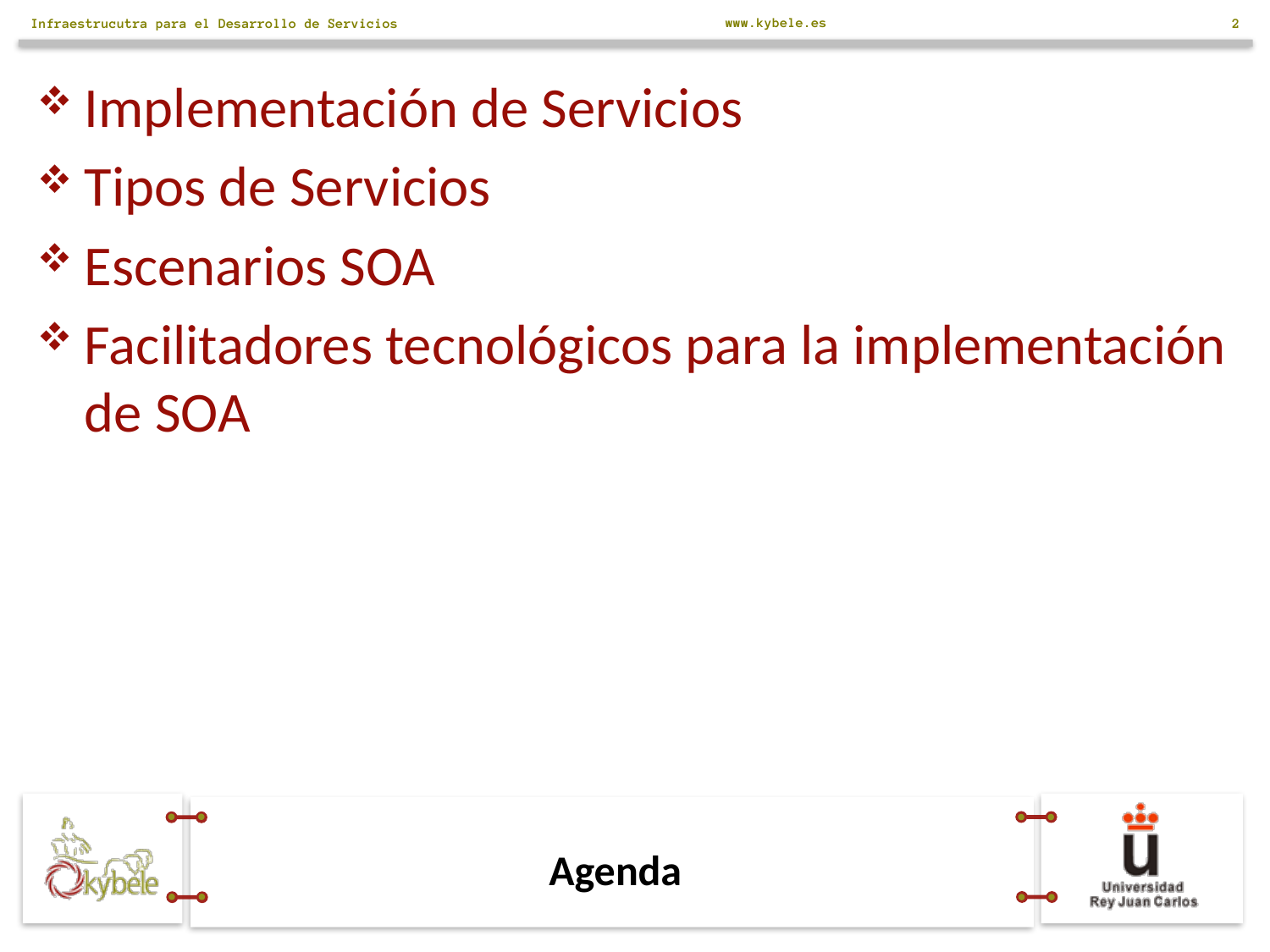

Infraestrucutra para el Desarrollo de Servicios
2
Implementación de Servicios
Tipos de Servicios
Escenarios SOA
Facilitadores tecnológicos para la implementación de SOA
# Agenda
2